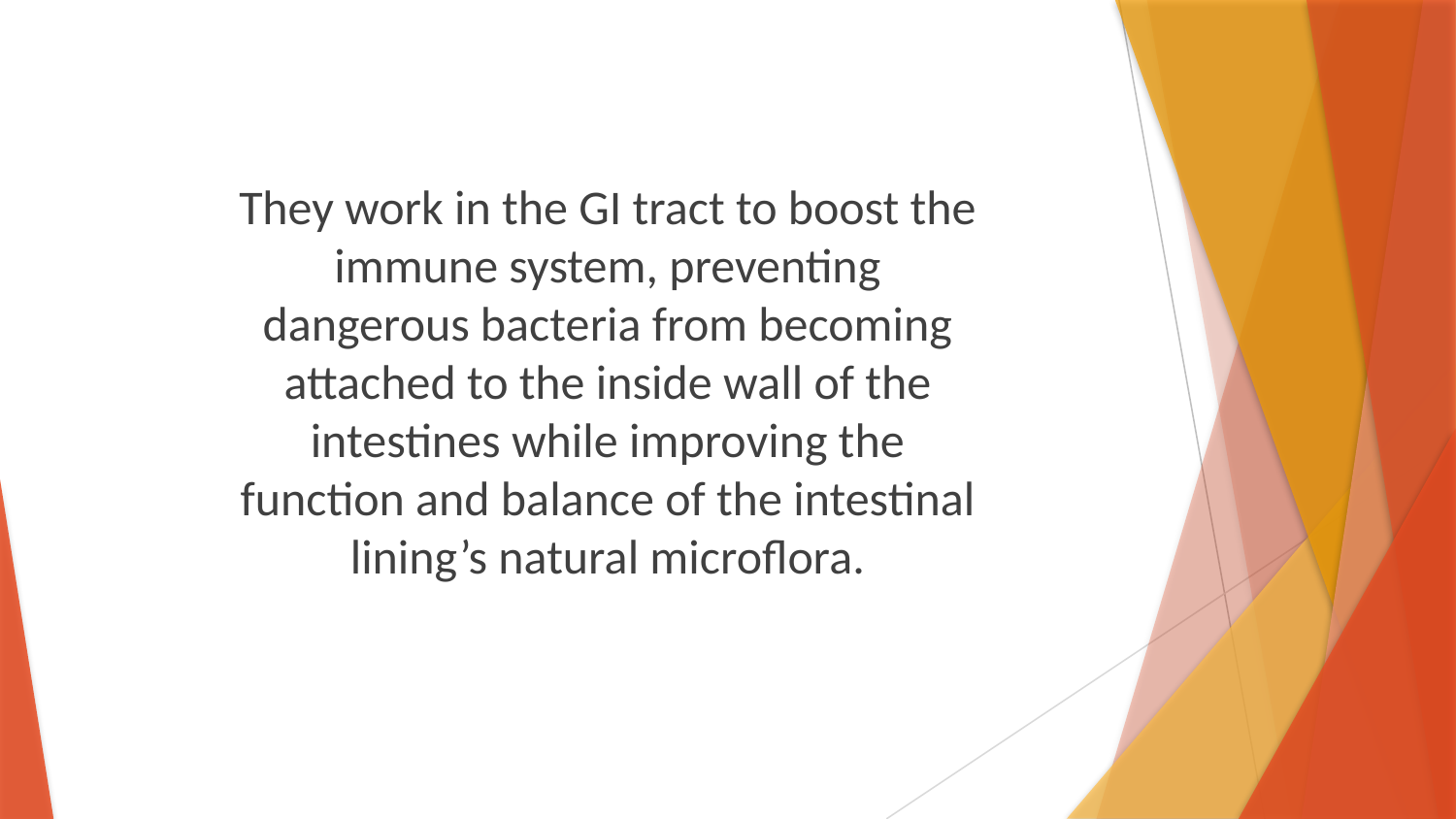

They work in the GI tract to boost the immune system, preventing dangerous bacteria from becoming attached to the inside wall of the intestines while improving the function and balance of the intestinal lining’s natural microflora.